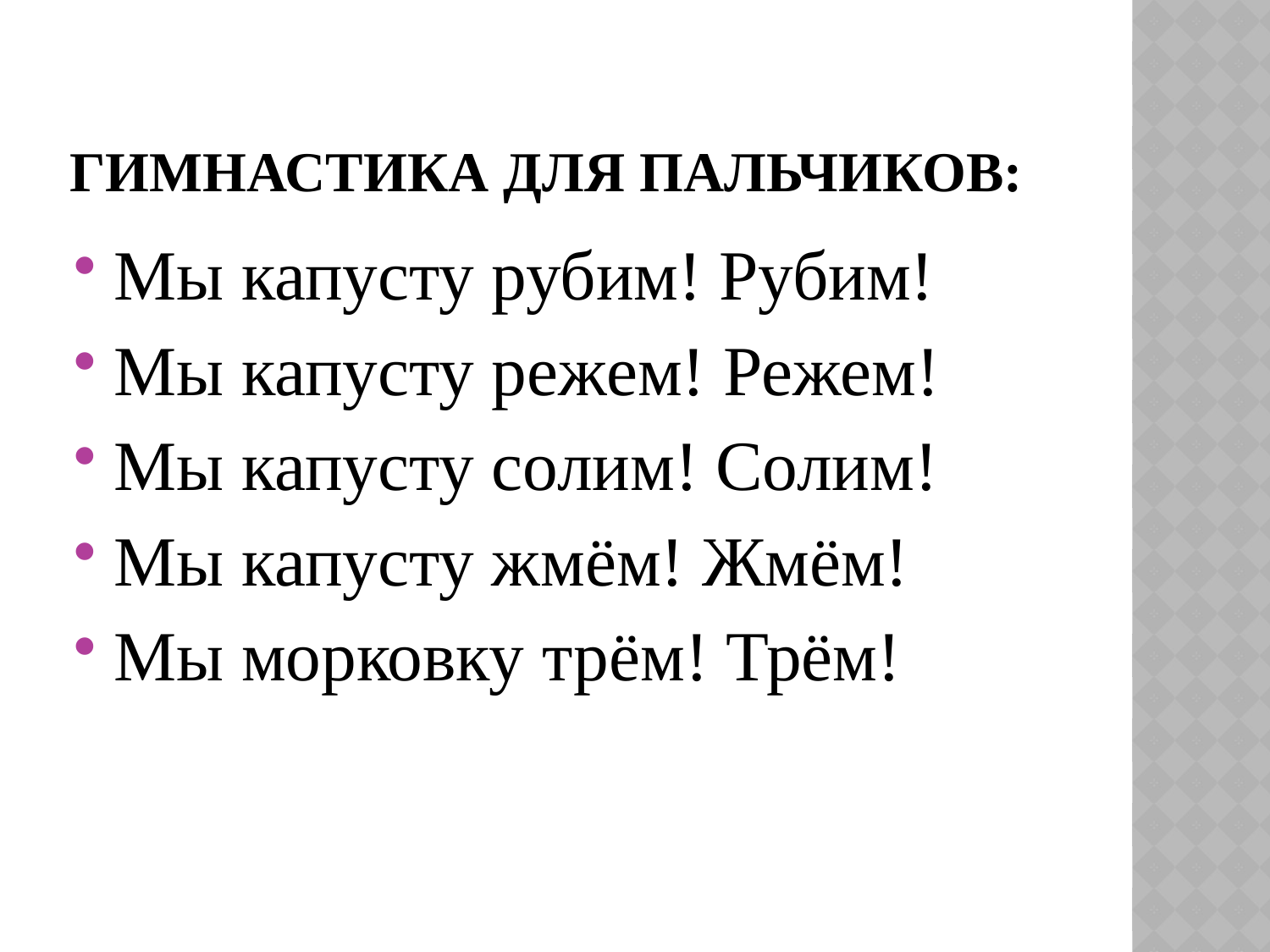

# Гимнастика для пальчиков:
Мы капусту рубим! Рубим!
Мы капусту режем! Режем!
Мы капусту солим! Солим!
Мы капусту жмём! Жмём!
Мы морковку трём! Трём!